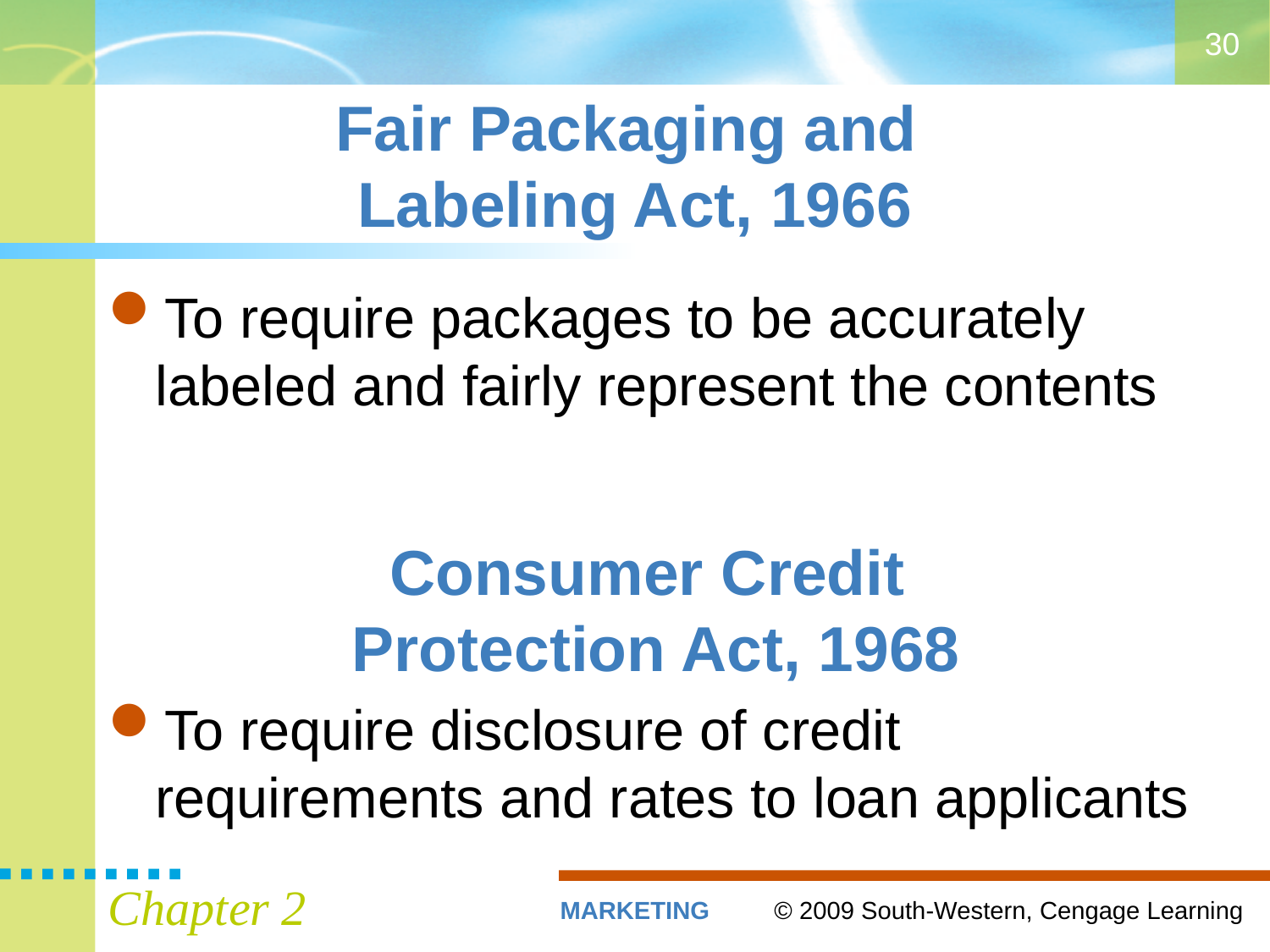

30
# Fair Packaging and Labeling Act, 1966
To require packages to be accurately labeled and fairly represent the contents
Consumer Credit
Protection Act, 1968
To require disclosure of credit requirements and rates to loan applicants
Chapter 2